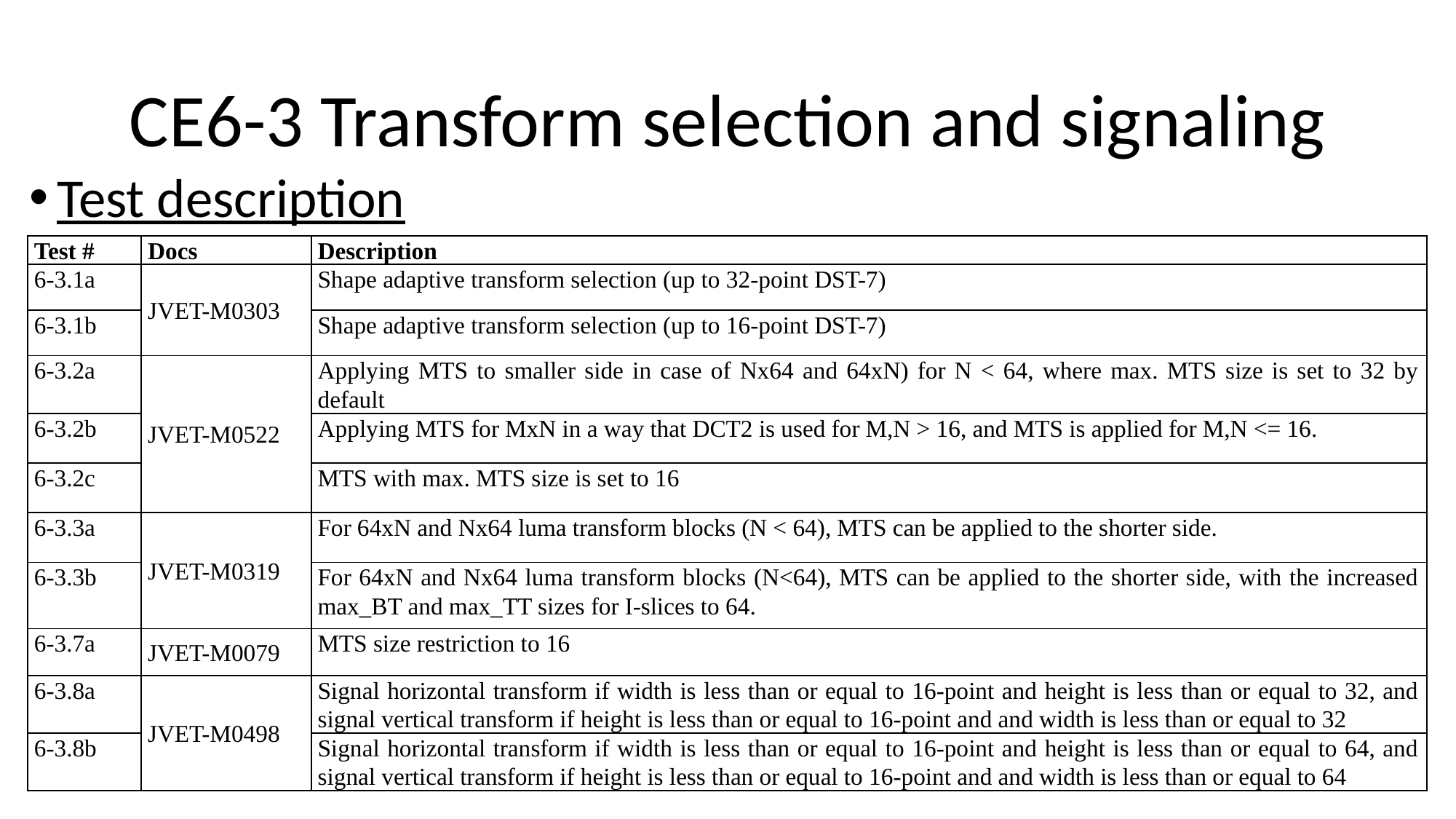

# CE6-3 Transform selection and signaling
Test description

| Test # | Docs | Description |
| --- | --- | --- |
| 6-3.1a | JVET-M0303 | Shape adaptive transform selection (up to 32-point DST-7) |
| 6-3.1b |  | Shape adaptive transform selection (up to 16-point DST-7) |
| 6-3.2a | JVET-M0522 | Applying MTS to smaller side in case of Nx64 and 64xN) for N < 64, where max. MTS size is set to 32 by default |
| 6-3.2b |  | Applying MTS for MxN in a way that DCT2 is used for M,N > 16, and MTS is applied for M,N <= 16. |
| 6-3.2c |  | MTS with max. MTS size is set to 16 |
| 6-3.3a | JVET-M0319 | For 64xN and Nx64 luma transform blocks (N < 64), MTS can be applied to the shorter side. |
| 6-3.3b |  | For 64xN and Nx64 luma transform blocks (N<64), MTS can be applied to the shorter side, with the increased max\_BT and max\_TT sizes for I-slices to 64. |
| 6-3.7a | JVET-M0079 | MTS size restriction to 16 |
| 6-3.8a | JVET-M0498 | Signal horizontal transform if width is less than or equal to 16-point and height is less than or equal to 32, and signal vertical transform if height is less than or equal to 16-point and and width is less than or equal to 32 |
| 6-3.8b |  | Signal horizontal transform if width is less than or equal to 16-point and height is less than or equal to 64, and signal vertical transform if height is less than or equal to 16-point and and width is less than or equal to 64 |